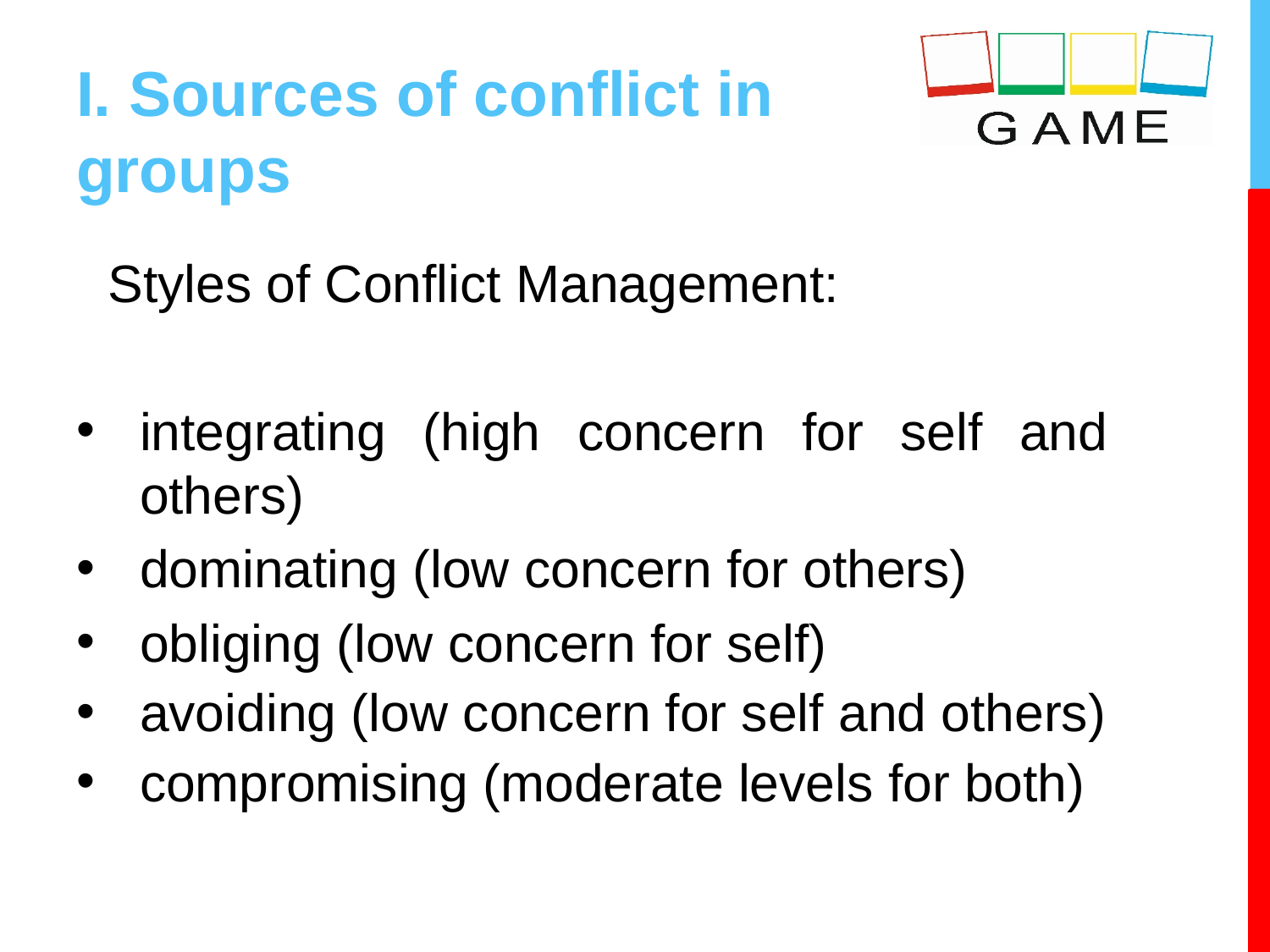

# I. Sources of conflict in groups
Styles of Conflict Management:

integrating (high concern for self and others)
dominating (low concern for others)
obliging (low concern for self)
avoiding (low concern for self and others)
compromising (moderate levels for both)